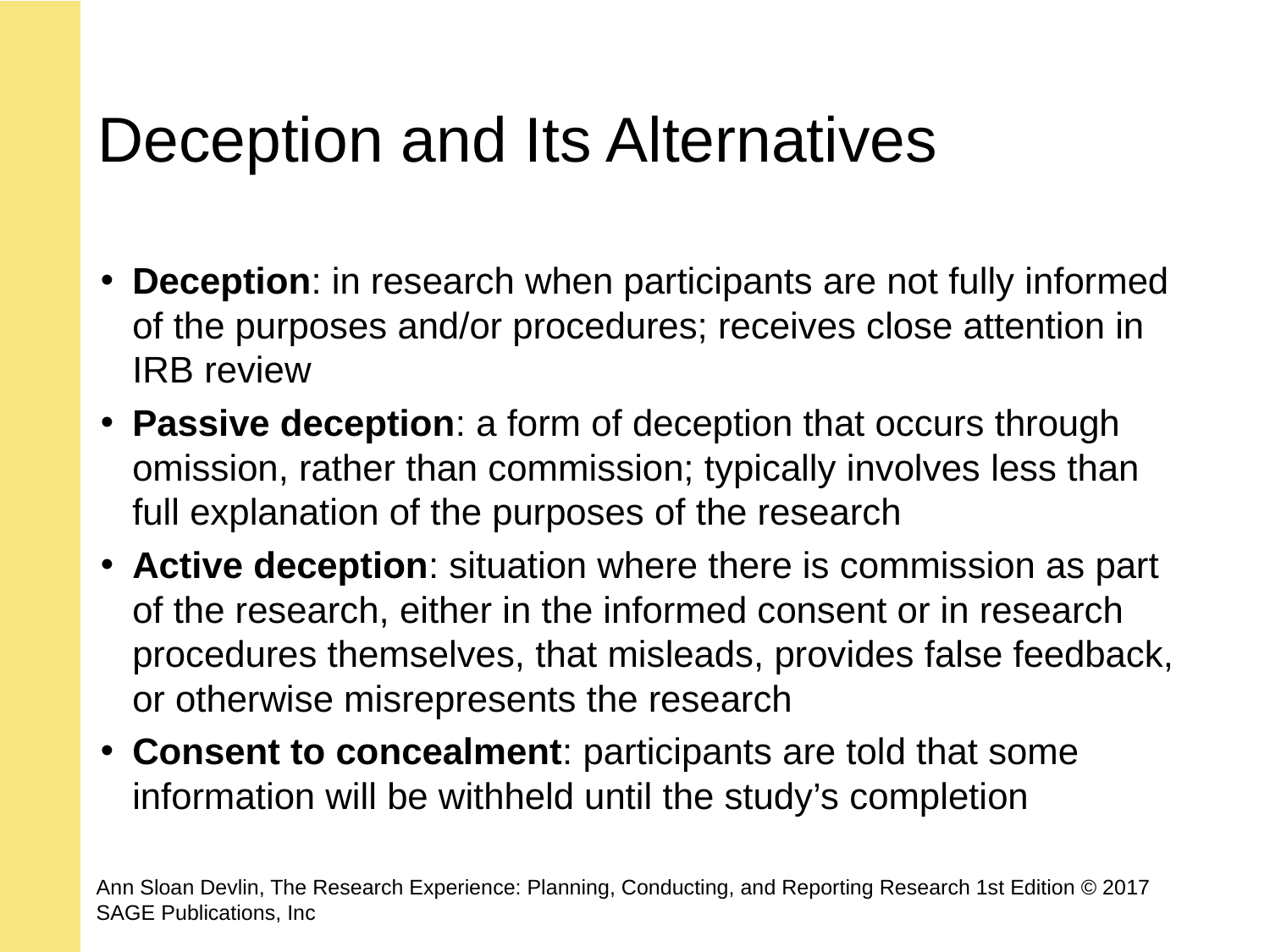

# Deception and Its Alternatives
Deception: in research when participants are not fully informed of the purposes and/or procedures; receives close attention in IRB review
Passive deception: a form of deception that occurs through omission, rather than commission; typically involves less than full explanation of the purposes of the research
Active deception: situation where there is commission as part of the research, either in the informed consent or in research procedures themselves, that misleads, provides false feedback, or otherwise misrepresents the research
Consent to concealment: participants are told that some information will be withheld until the study’s completion